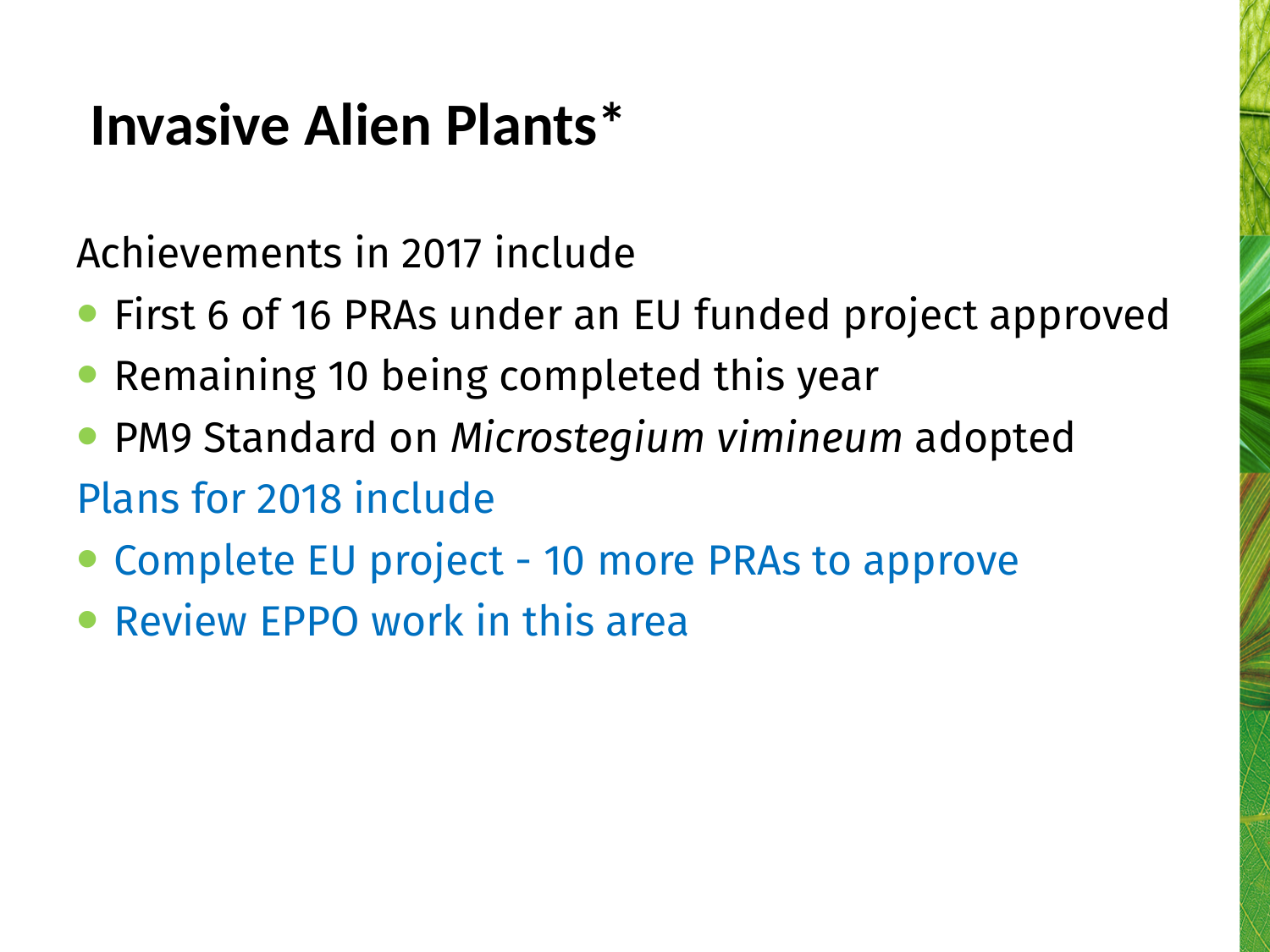

# Invasive Alien Plants*
Achievements in 2017 include
First 6 of 16 PRAs under an EU funded project approved
Remaining 10 being completed this year
PM9 Standard on Microstegium vimineum adopted
Plans for 2018 include
Complete EU project - 10 more PRAs to approve
Review EPPO work in this area